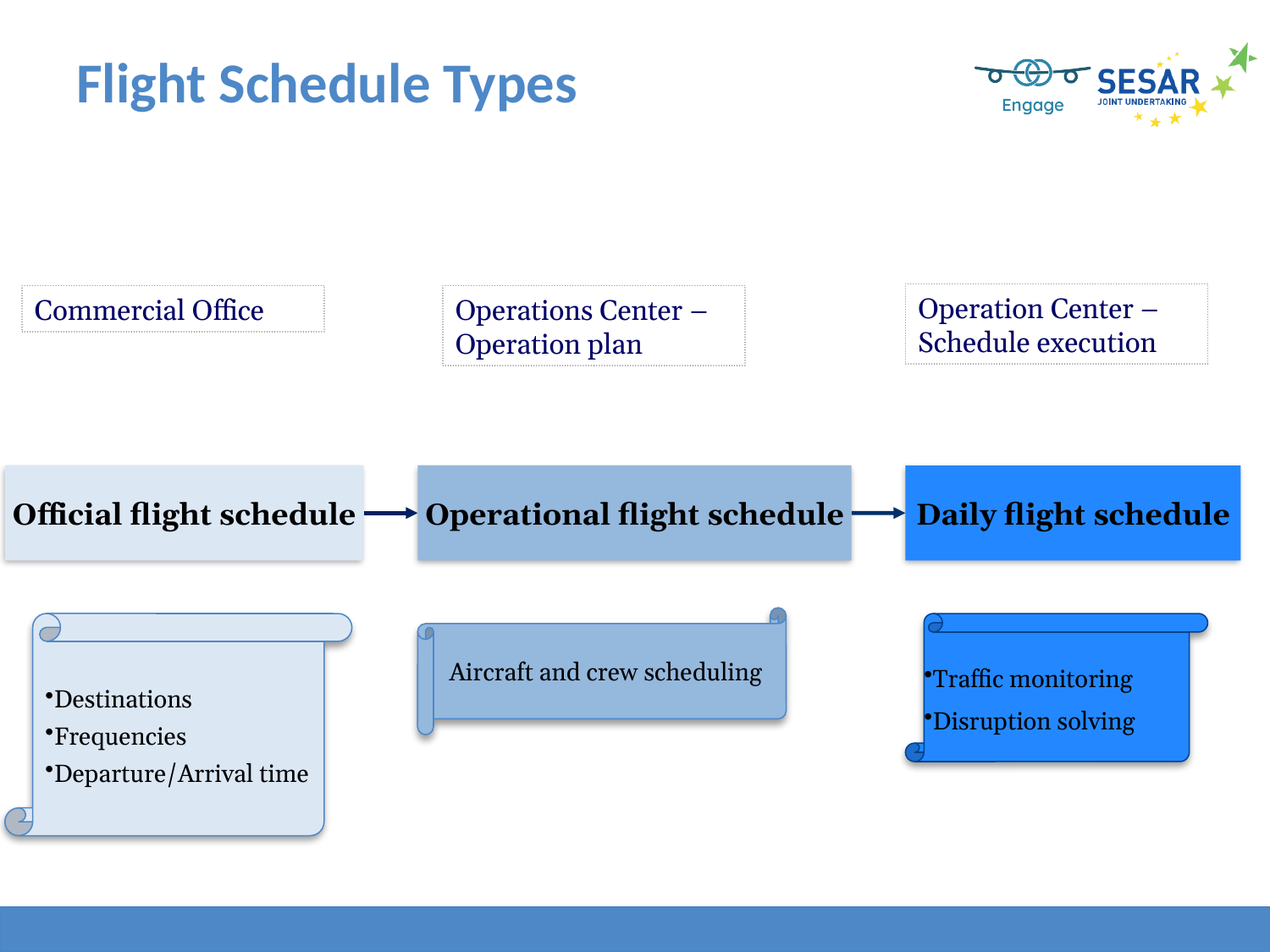

# Flight Schedule Types
Operation Center – Schedule execution
Operations Center – Operation plan
Commercial Office
Official flight schedule
Operational flight schedule
Daily flight schedule
Aircraft and crew scheduling
Destinations
Frequencies
Departure/Arrival time
Traffic monitoring
Disruption solving